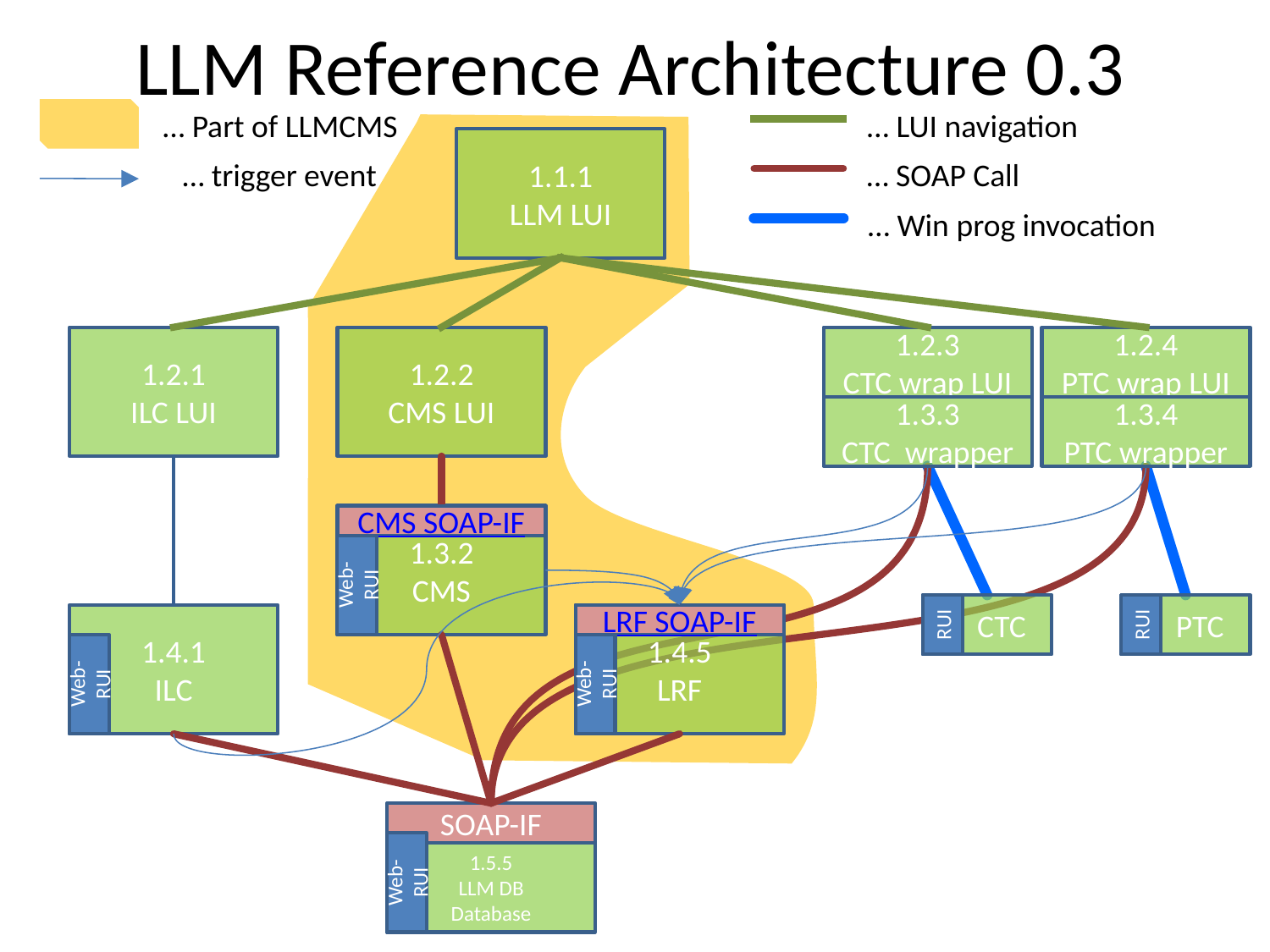

# LLM Reference Architecture 0.3

… Part of LLMCMS
… LUI navigation

1.1.1
LLM LUI
… trigger event
… SOAP Call
… Win prog invocation
1.2.1
ILC LUI
1.2.2
CMS LUI
1.2.3
CTC wrap LUI
1.2.4
PTC wrap LUI
1.3.3
CTC  wrapper
1.3.4
PTC wrapper
1.3.2
CMS
CMS SOAP-IF
Web-RUI
    CTC
RUI
    PTC
RUI
1.4.1
ILC
1.4.5
LRF
LRF SOAP-IF
Web-RUI
Web-RUI
SOAP-IF
Web-RUI
1.5.5
LLM DB
Database